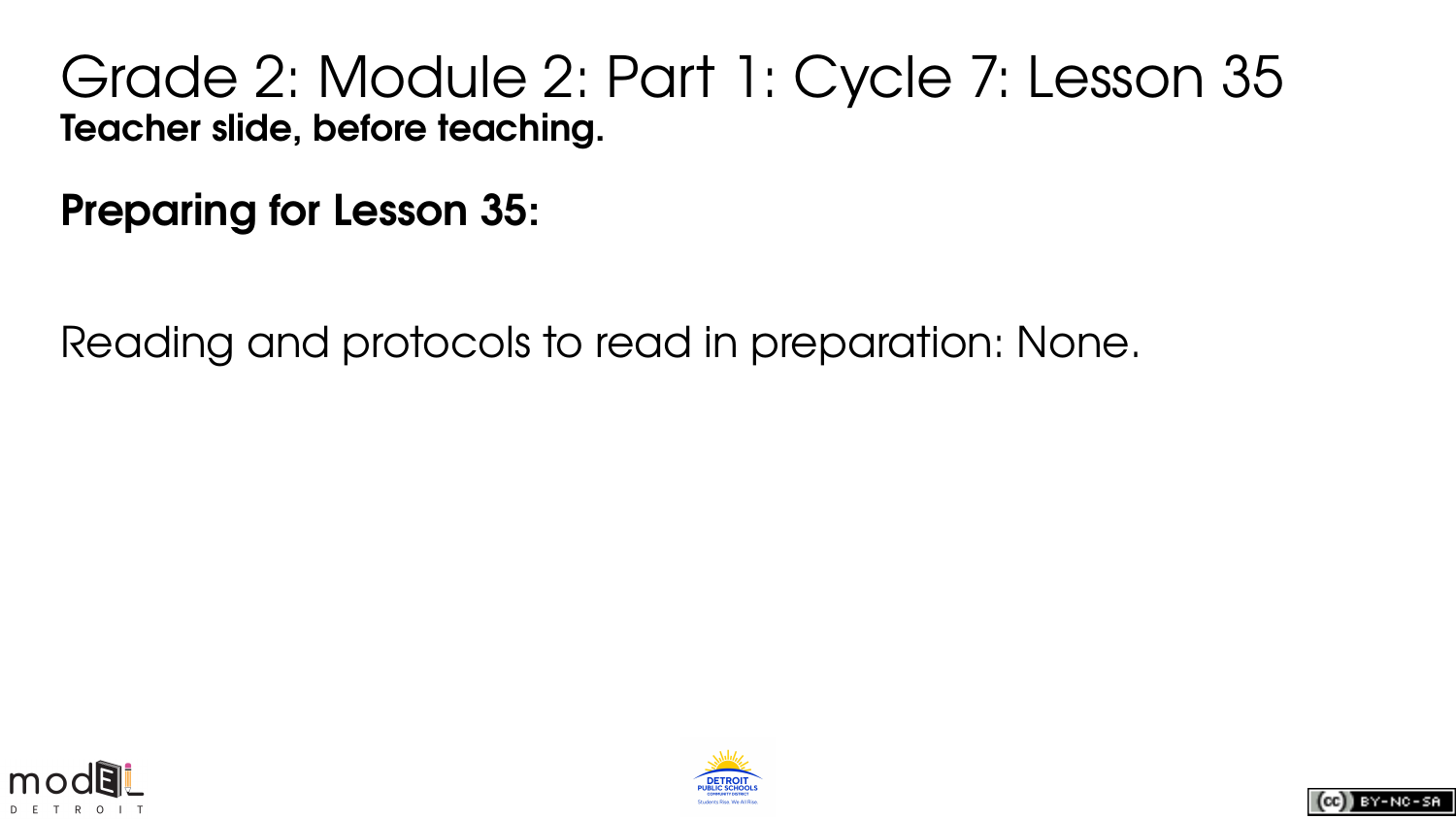

# Grade 2: Module 2: Part 1: Cycle 7: Lesson 35
Teacher slide, before teaching.
Preparing for Lesson 35:

Reading and protocols to read in preparation: None.